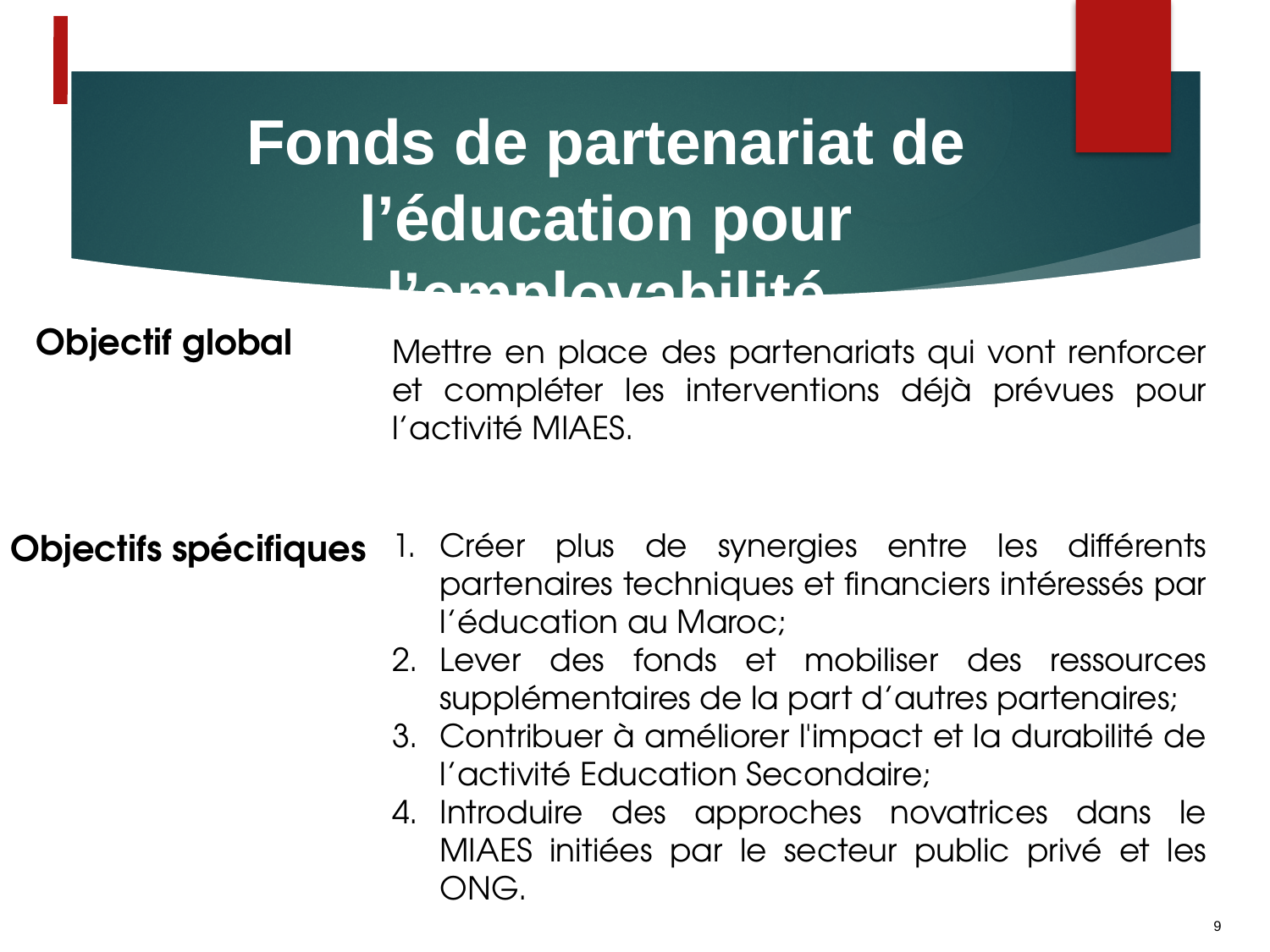

Fonds de partenariat de l’éducation pour l’employabilité

Mettre en place des partenariats qui vont renforcer et compléter les interventions déjà prévues pour l’activité MIAES.
Objectif global
Objectifs spécifiques
Créer plus de synergies entre les différents partenaires techniques et financiers intéressés par l’éducation au Maroc;
Lever des fonds et mobiliser des ressources supplémentaires de la part d’autres partenaires;
Contribuer à améliorer l'impact et la durabilité de l’activité Education Secondaire;
Introduire des approches novatrices dans le MIAES initiées par le secteur public privé et les ONG.